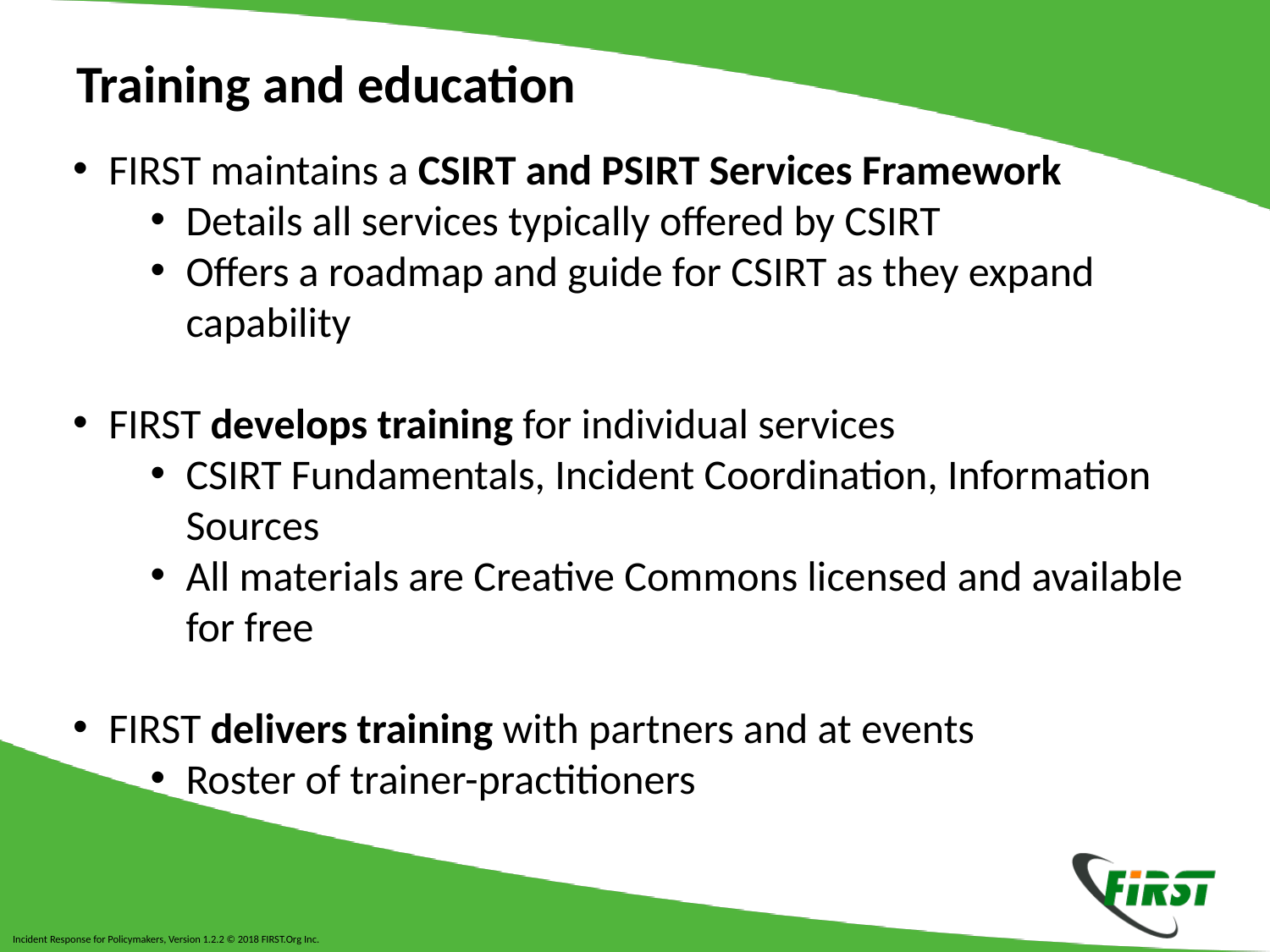

Training and education
FIRST maintains a CSIRT and PSIRT Services Framework
Details all services typically offered by CSIRT
Offers a roadmap and guide for CSIRT as they expand capability
FIRST develops training for individual services
CSIRT Fundamentals, Incident Coordination, Information Sources
All materials are Creative Commons licensed and available for free

FIRST delivers training with partners and at events
Roster of trainer-practitioners